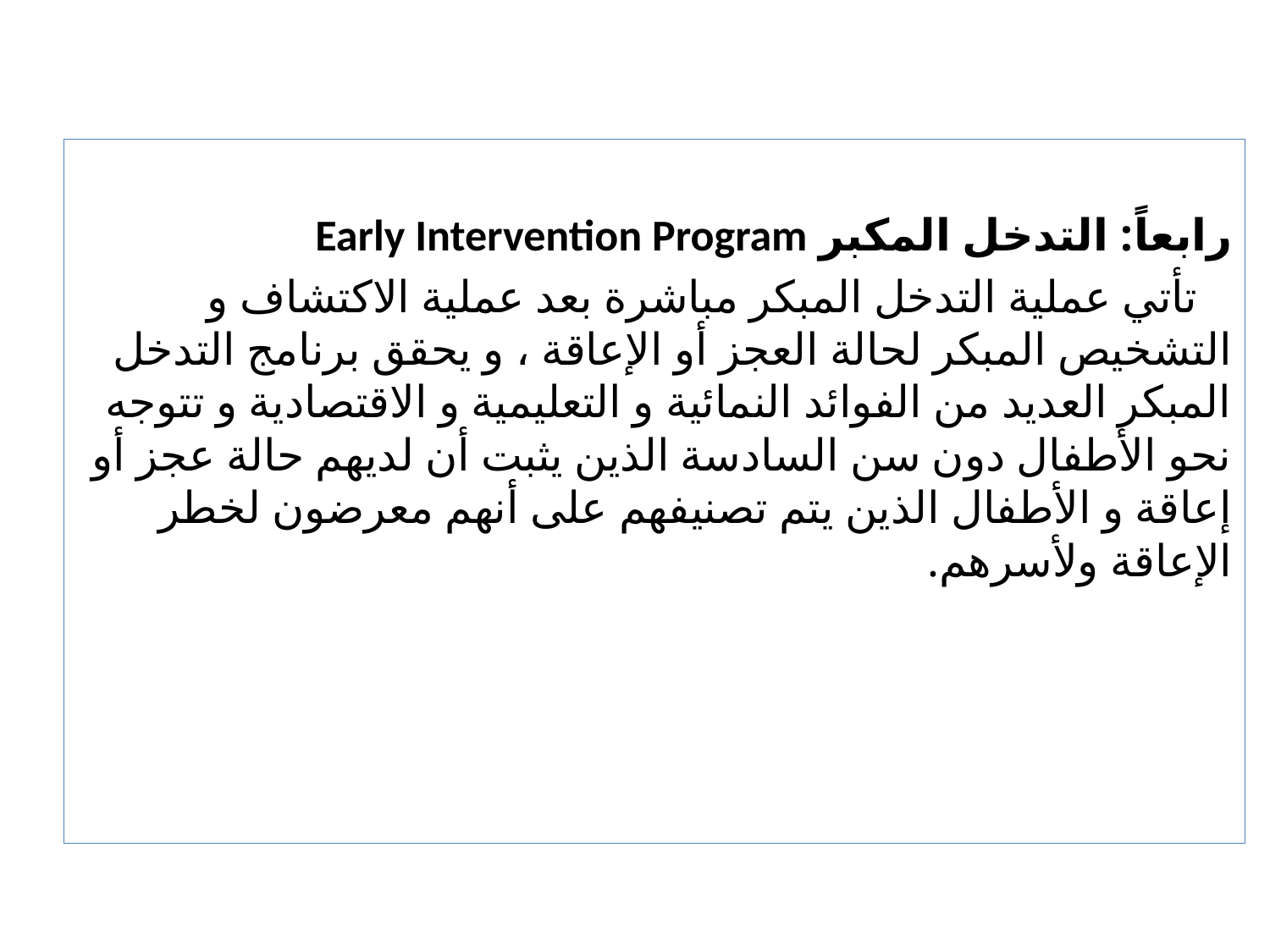

رابعاً: التدخل المكبر Early Intervention Program
   تأتي عملية التدخل المبكر مباشرة بعد عملية الاكتشاف و التشخيص المبكر لحالة العجز أو الإعاقة ، و يحقق برنامج التدخل المبكر العديد من الفوائد النمائية و التعليمية و الاقتصادية و تتوجه نحو الأطفال دون سن السادسة الذين يثبت أن لديهم حالة عجز أو إعاقة و الأطفال الذين يتم تصنيفهم على أنهم معرضون لخطر الإعاقة ولأسرهم.